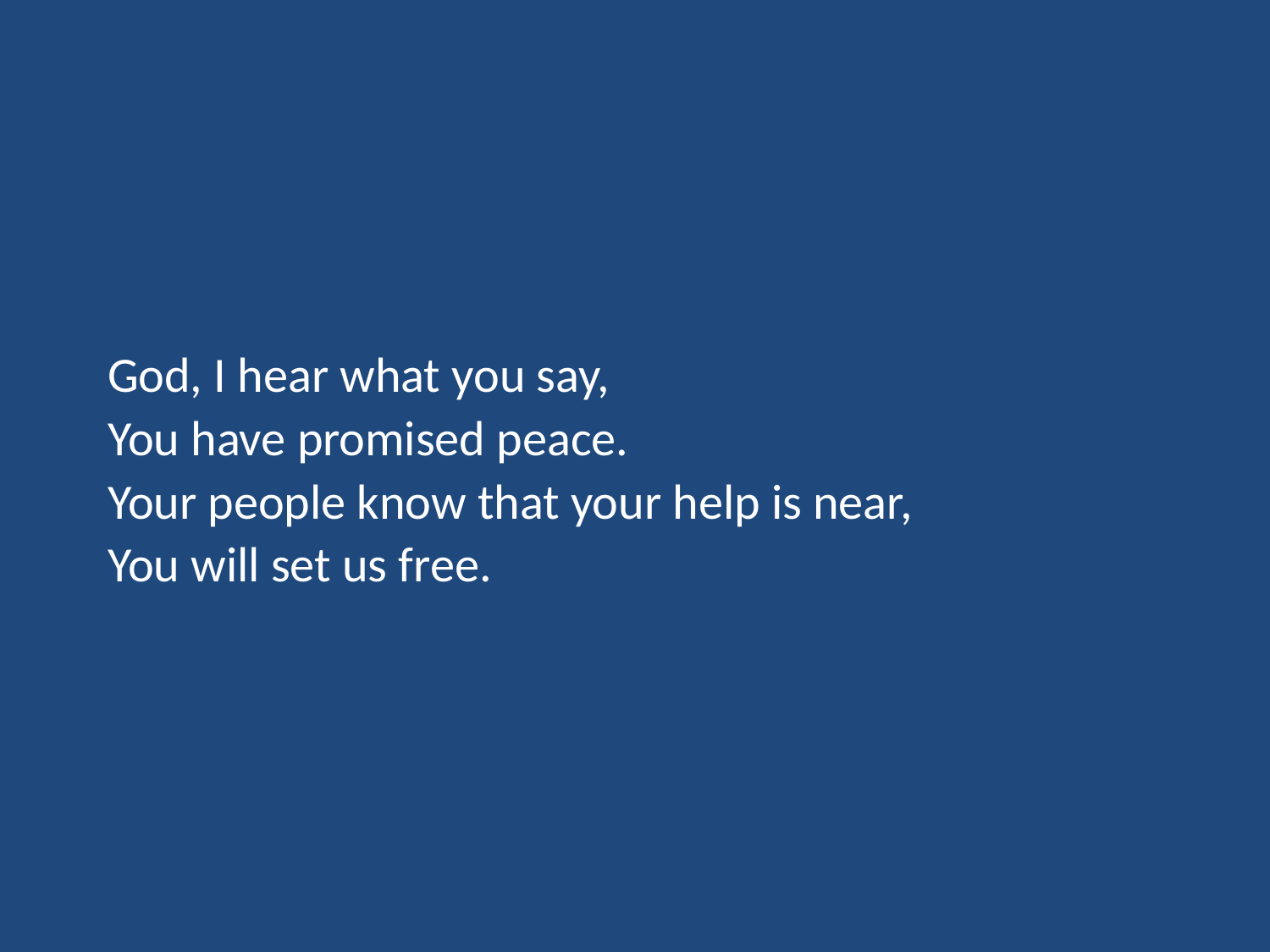

God, I hear what you say,
You have promised peace.
Your people know that your help is near,
You will set us free.